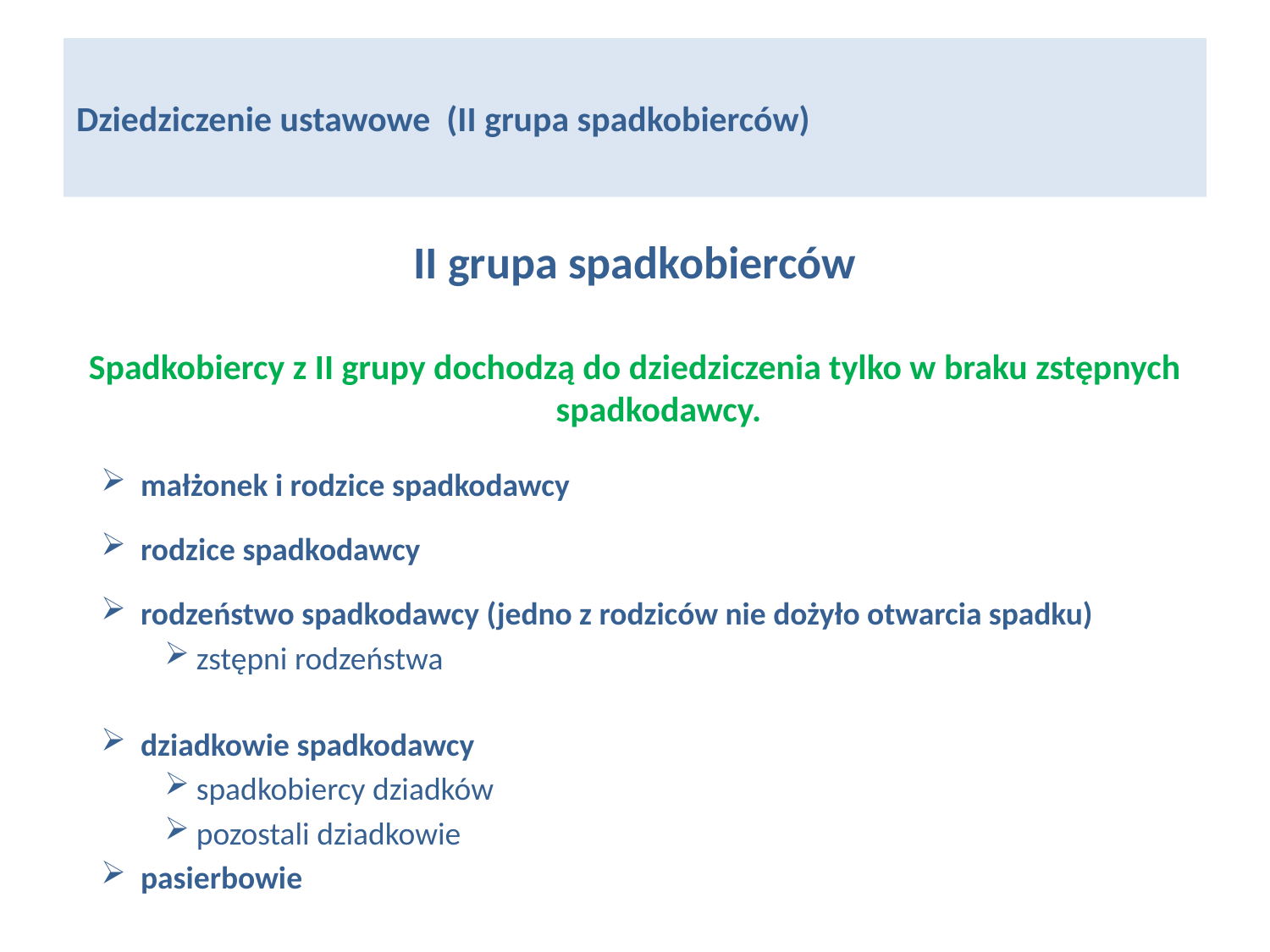

# Dziedziczenie ustawowe  (II grupa spadkobierców)

II grupa spadkobierców

Spadkobiercy z II grupy dochodzą do dziedziczenia tylko w braku zstępnych spadkodawcy.

małżonek i rodzice spadkodawcy

rodzice spadkodawcy

rodzeństwo spadkodawcy (jedno z rodziców nie dożyło otwarcia spadku)
zstępni rodzeństwa

dziadkowie spadkodawcy
spadkobiercy dziadków
pozostali dziadkowie
pasierbowie